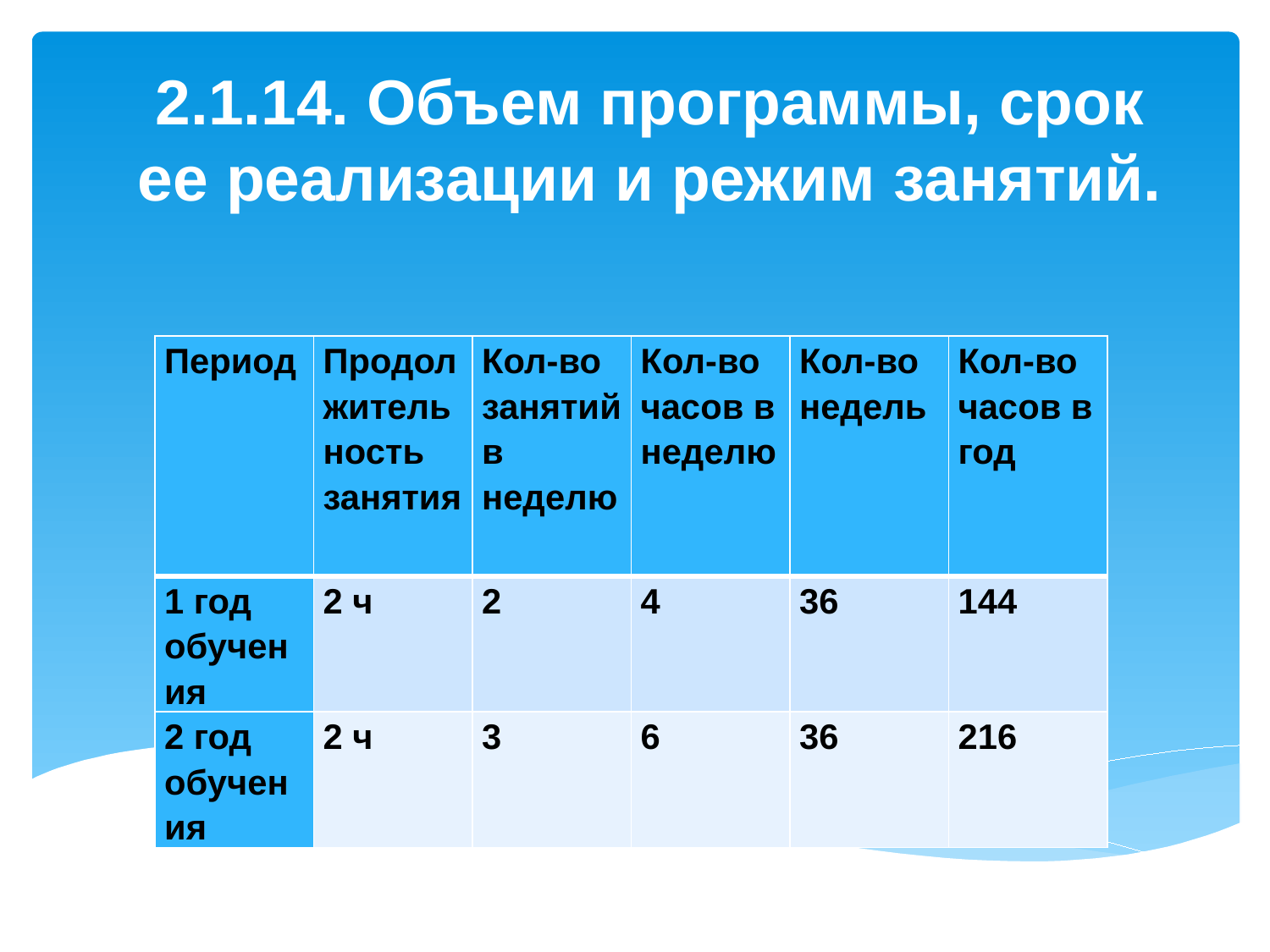

# 2.1.14. Объем программы, срок ее реализации и режим занятий.
| Период | Продолжительность занятия | Кол-во занятий в неделю | Кол-во часов в неделю | Кол-во недель | Кол-во часов в год |
| --- | --- | --- | --- | --- | --- |
| 1 год обучения | 2 ч | 2 | 4 | 36 | 144 |
| 2 год обучения | 2 ч | 3 | 6 | 36 | 216 |